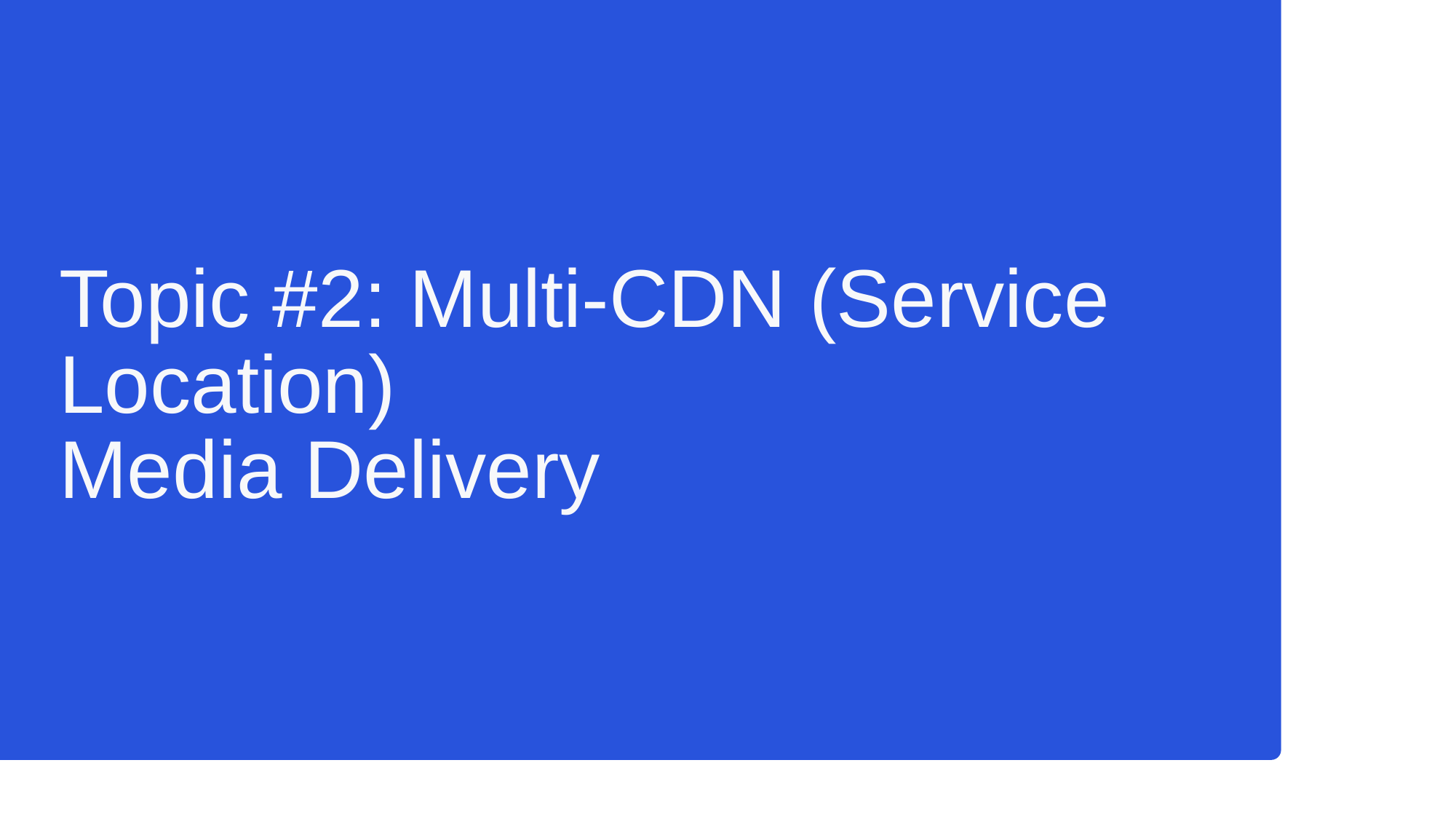

# Topic #2: Multi-CDN (Service Location) Media Delivery